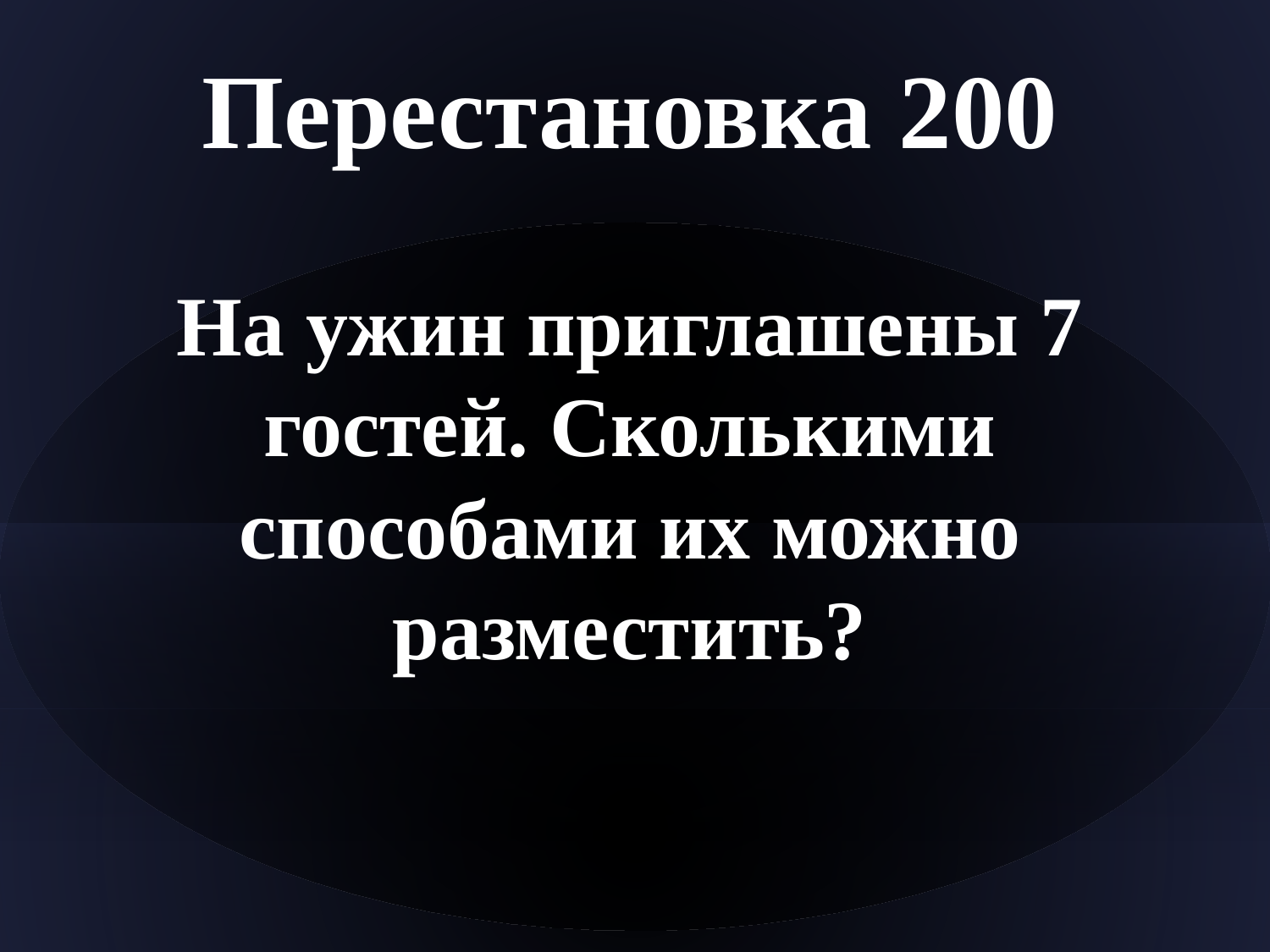

Перестановка 200

На ужин приглашены 7 гостей. Сколькими способами их можно разместить?